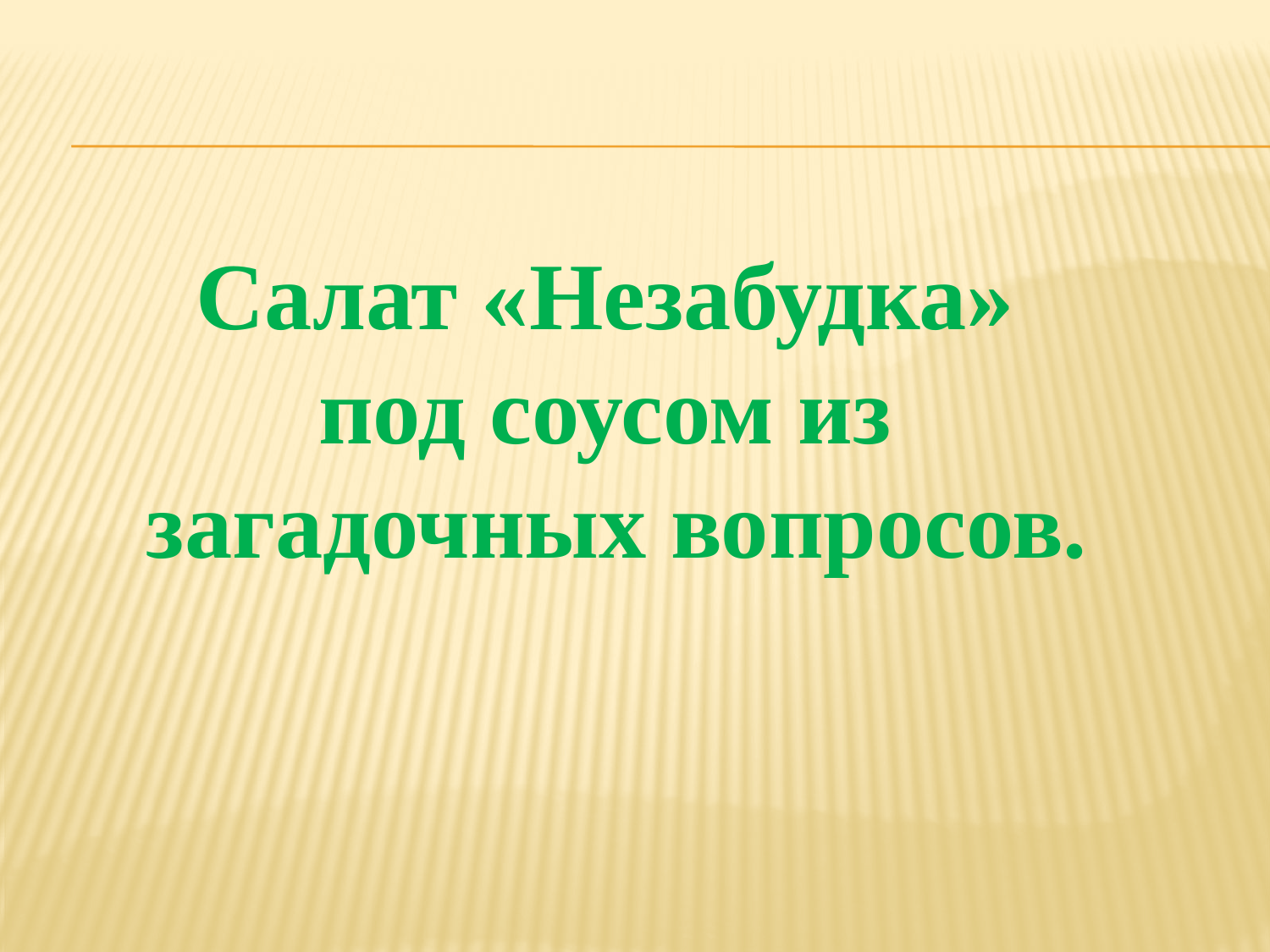

#
Салат «Незабудка»
под соусом из
загадочных вопросов.